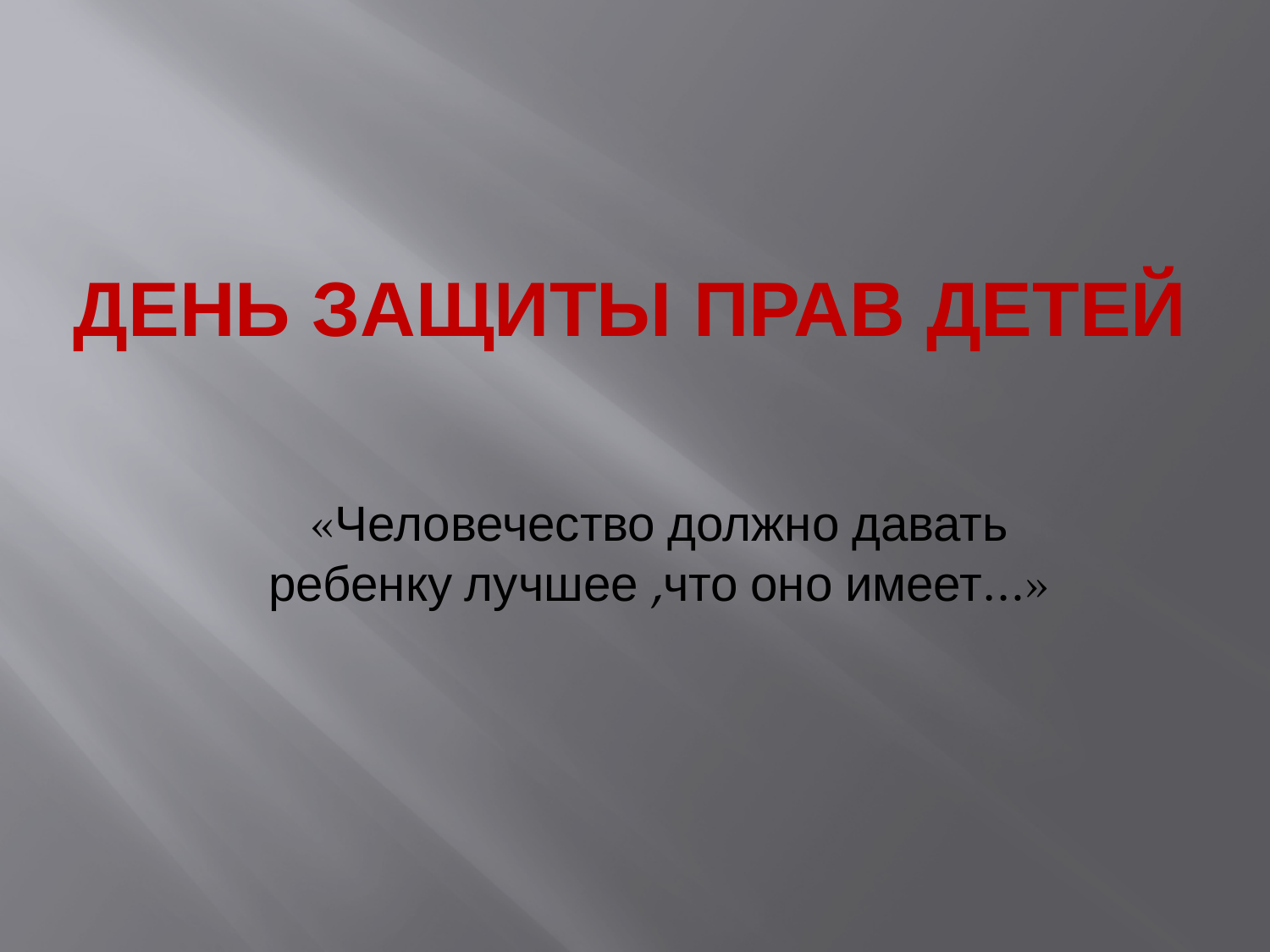

# ДЕНЬ ЗАЩИТЫ ПРАВ ДЕТЕЙ
«Человечество должно давать ребенку лучшее ,что оно имеет…»